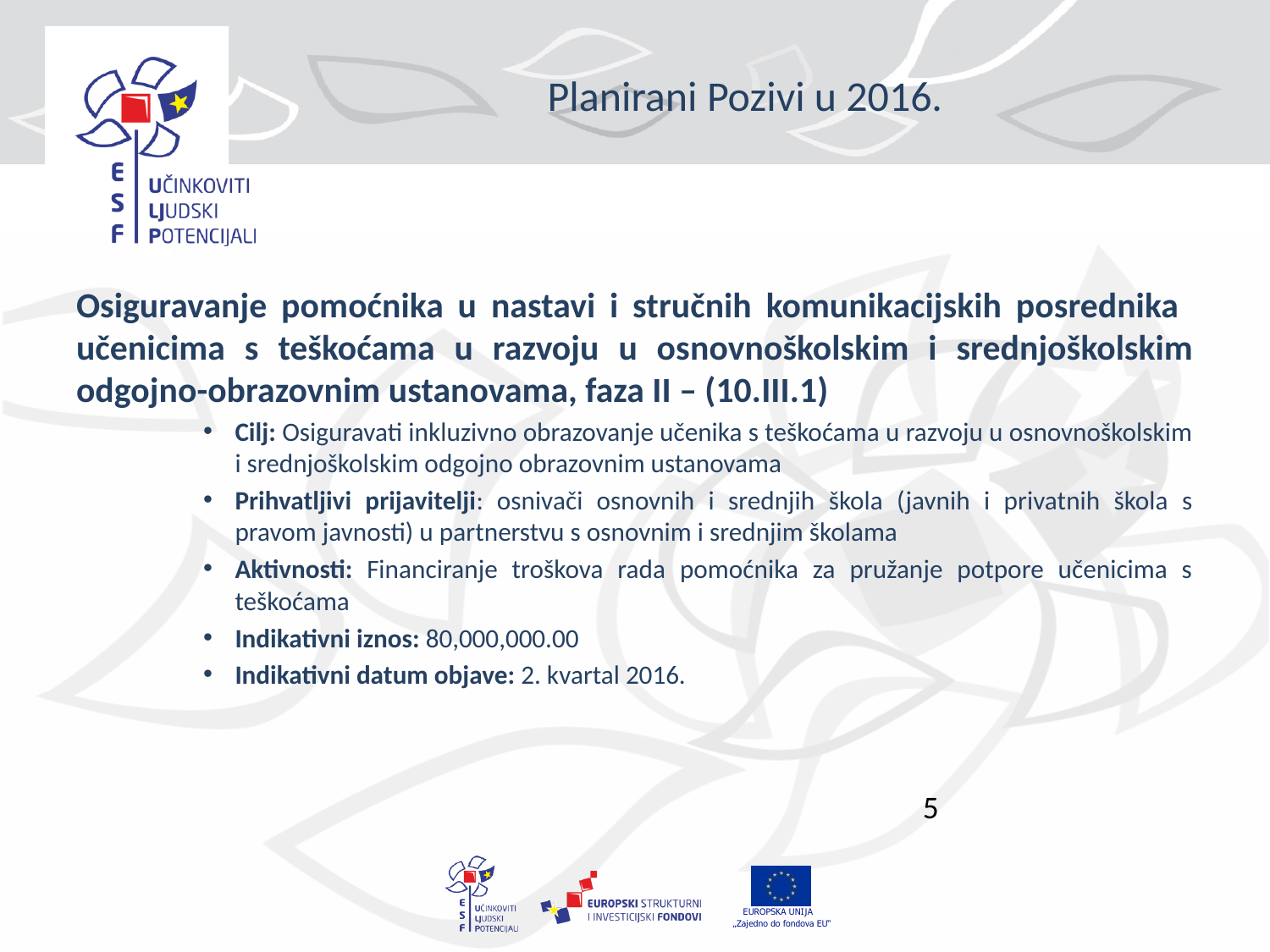

# Planirani Pozivi u 2016.
Osiguravanje pomoćnika u nastavi i stručnih komunikacijskih posrednika  učenicima s teškoćama u razvoju u osnovnoškolskim i srednjoškolskim odgojno-obrazovnim ustanovama, faza II – (10.III.1)
Cilj: Osiguravati inkluzivno obrazovanje učenika s teškoćama u razvoju u osnovnoškolskim i srednjoškolskim odgojno obrazovnim ustanovama
Prihvatljivi prijavitelji: osnivači osnovnih i srednjih škola (javnih i privatnih škola s pravom javnosti) u partnerstvu s osnovnim i srednjim školama
Aktivnosti: Financiranje troškova rada pomoćnika za pružanje potpore učenicima s teškoćama
Indikativni iznos: 80,000,000.00
Indikativni datum objave: 2. kvartal 2016.
5